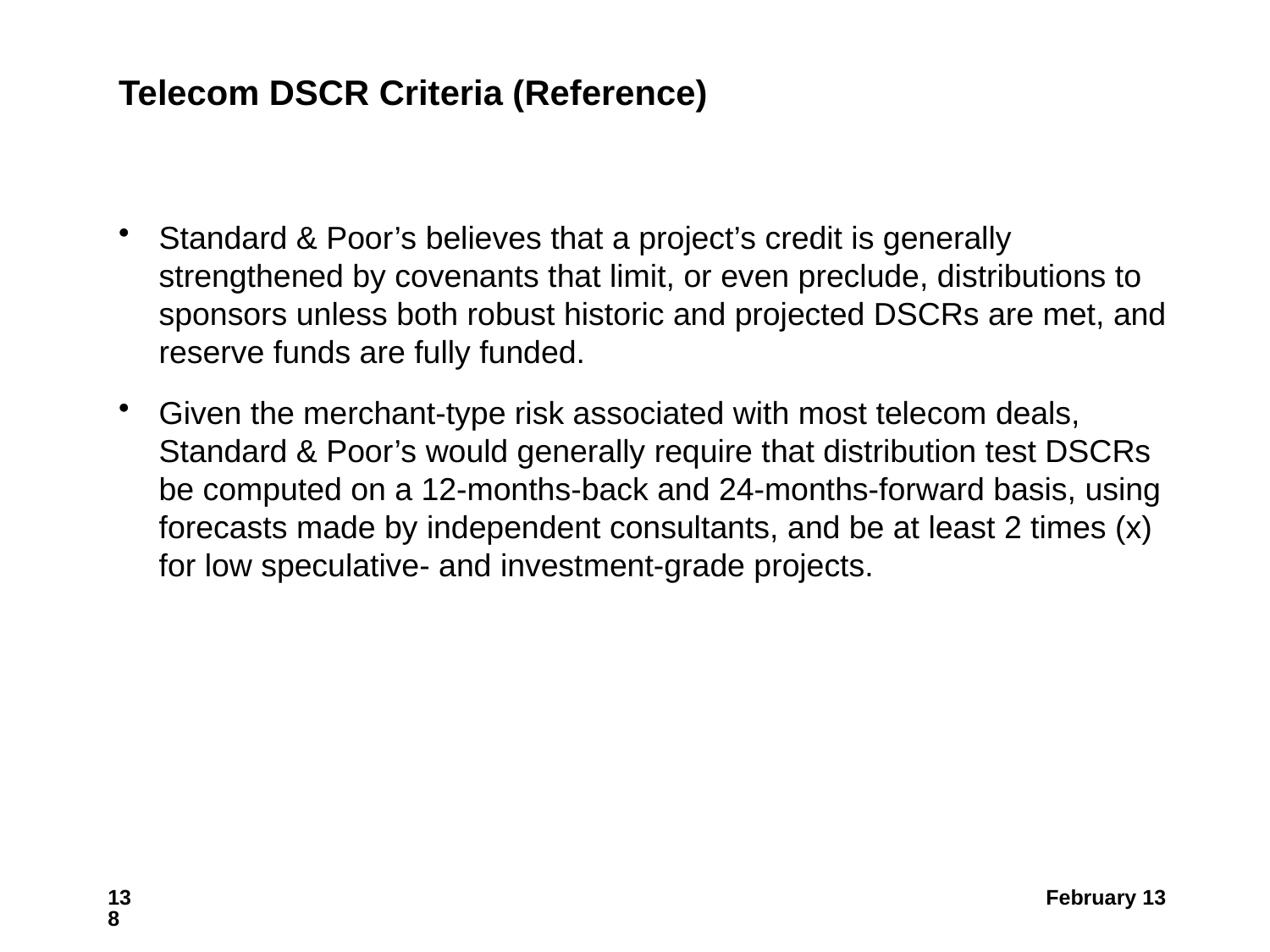

# Telecom DSCR Criteria (Reference)
Standard & Poor’s believes that a project’s credit is generally strengthened by covenants that limit, or even preclude, distributions to sponsors unless both robust historic and projected DSCRs are met, and reserve funds are fully funded.
Given the merchant-type risk associated with most telecom deals, Standard & Poor’s would generally require that distribution test DSCRs be computed on a 12-months-back and 24-months-forward basis, using forecasts made by independent consultants, and be at least 2 times (x) for low speculative- and investment-grade projects.